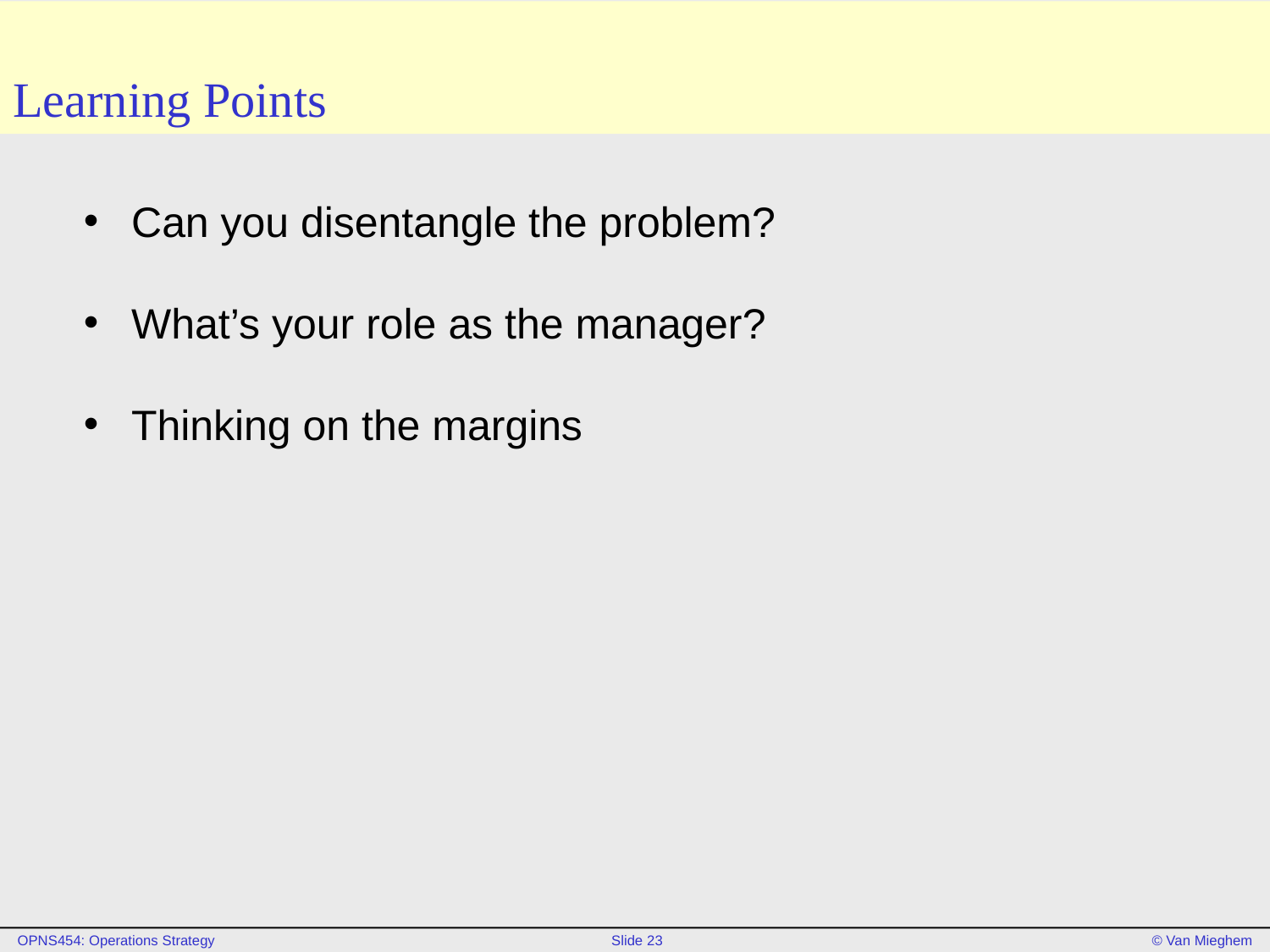

# Learning Points
Can you disentangle the problem?

What’s your role as the manager?

Thinking on the margins